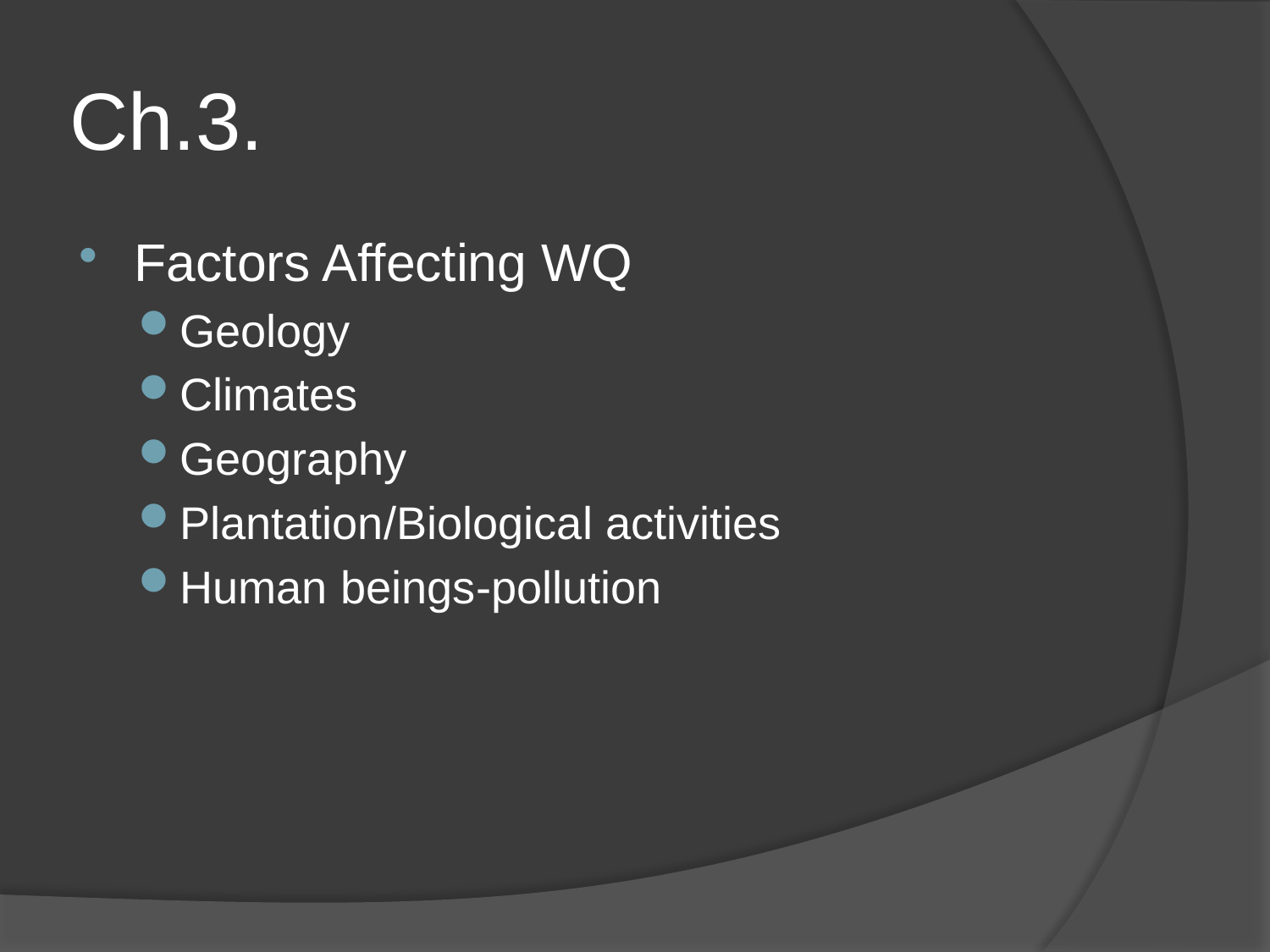

# Ch.3.
Factors Affecting WQ
Geology
Climates
Geography
Plantation/Biological activities
Human beings-pollution